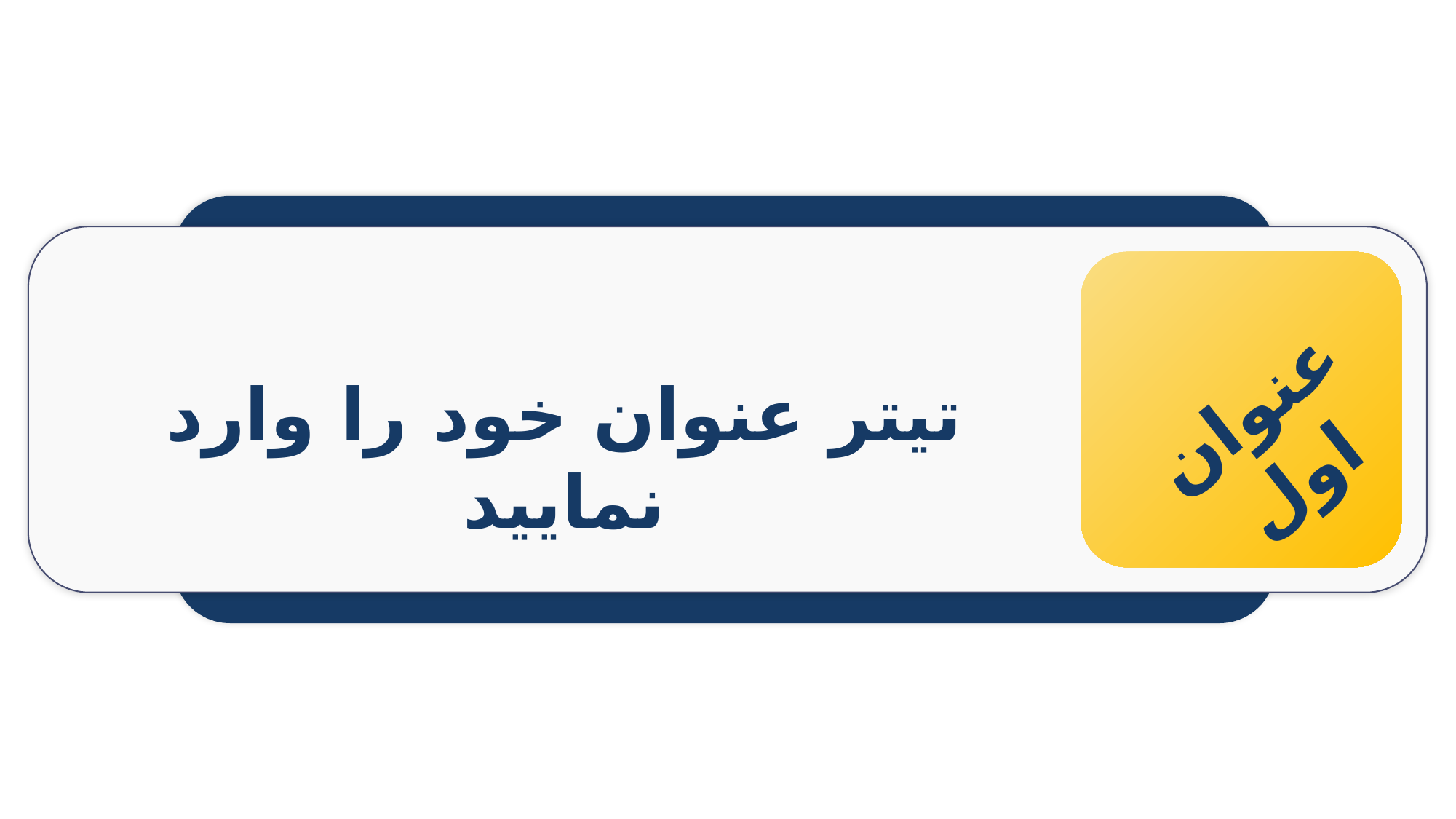

عنوان اول
تیتر عنوان خود را وارد نمایید